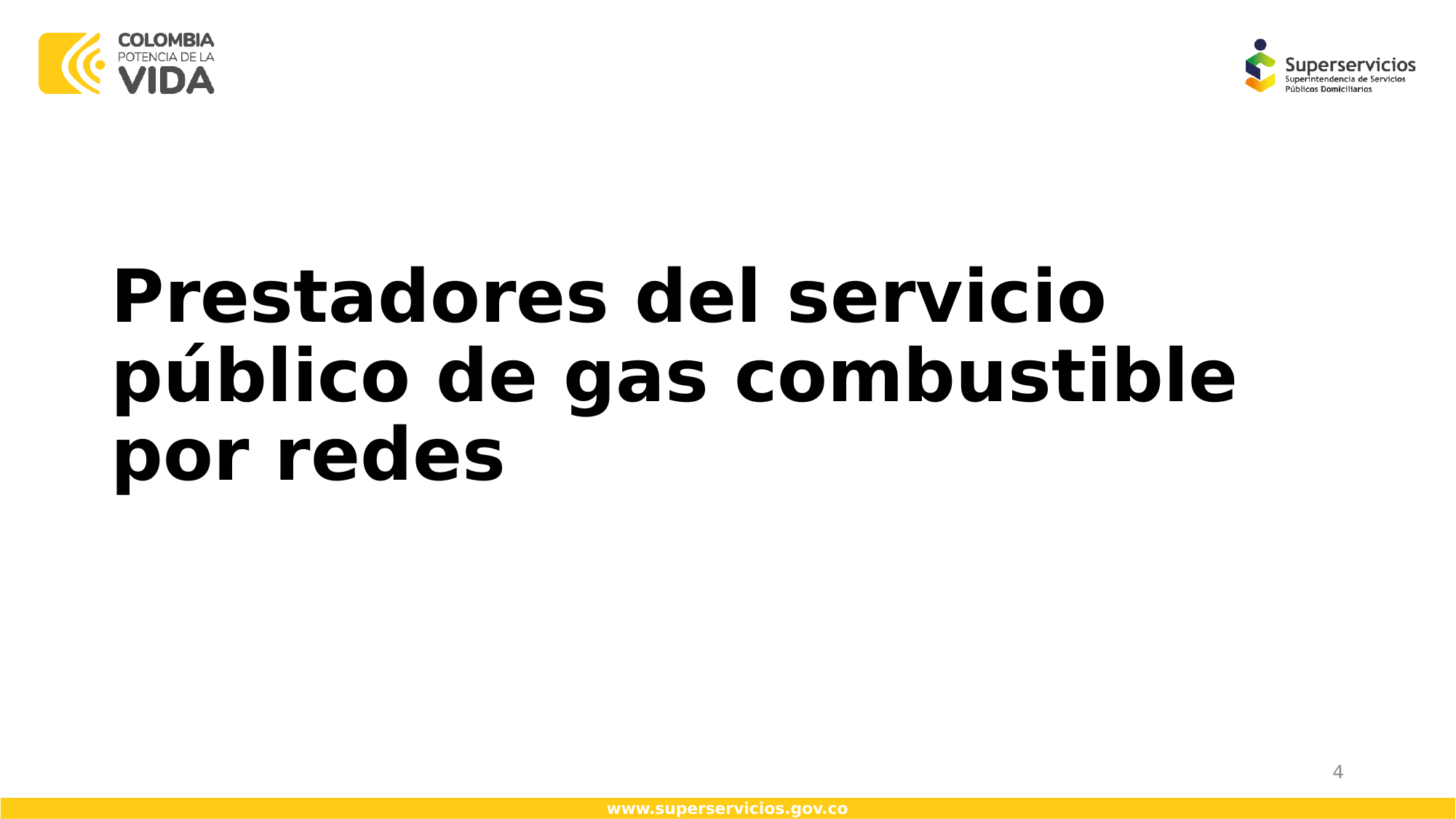

# Prestadores del servicio público de gas combustible por redes
4